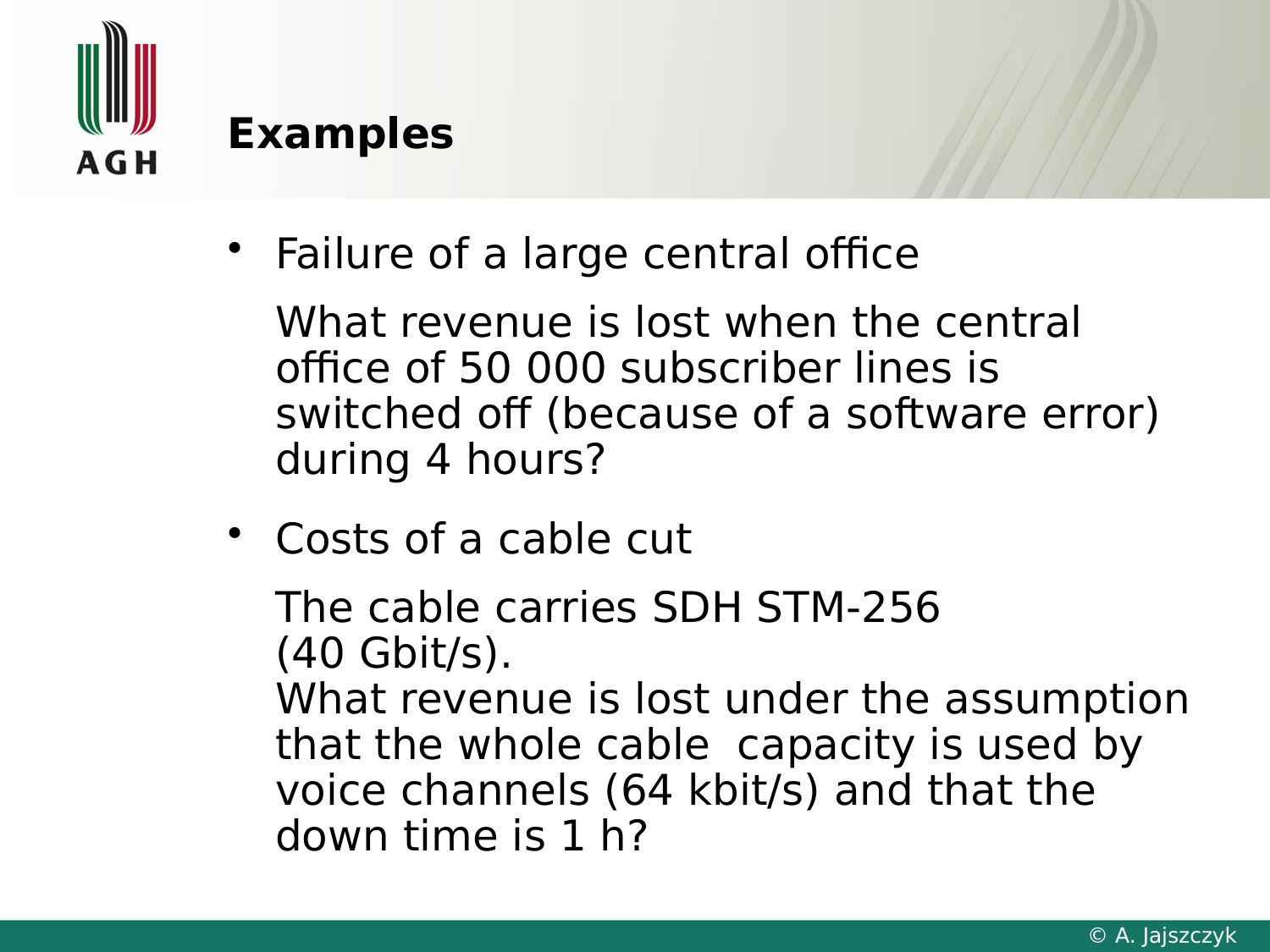

# Examples
Failure of a large central office
What revenue is lost when the central office of 50 000 subscriber lines is switched off (because of a software error) during 4 hours?
Costs of a cable cut
The cable carries SDH STM-256
(40 Gbit/s).
What revenue is lost under the assumption that the whole cable  capacity is used by voice channels (64 kbit/s) and that the down time is 1 h?